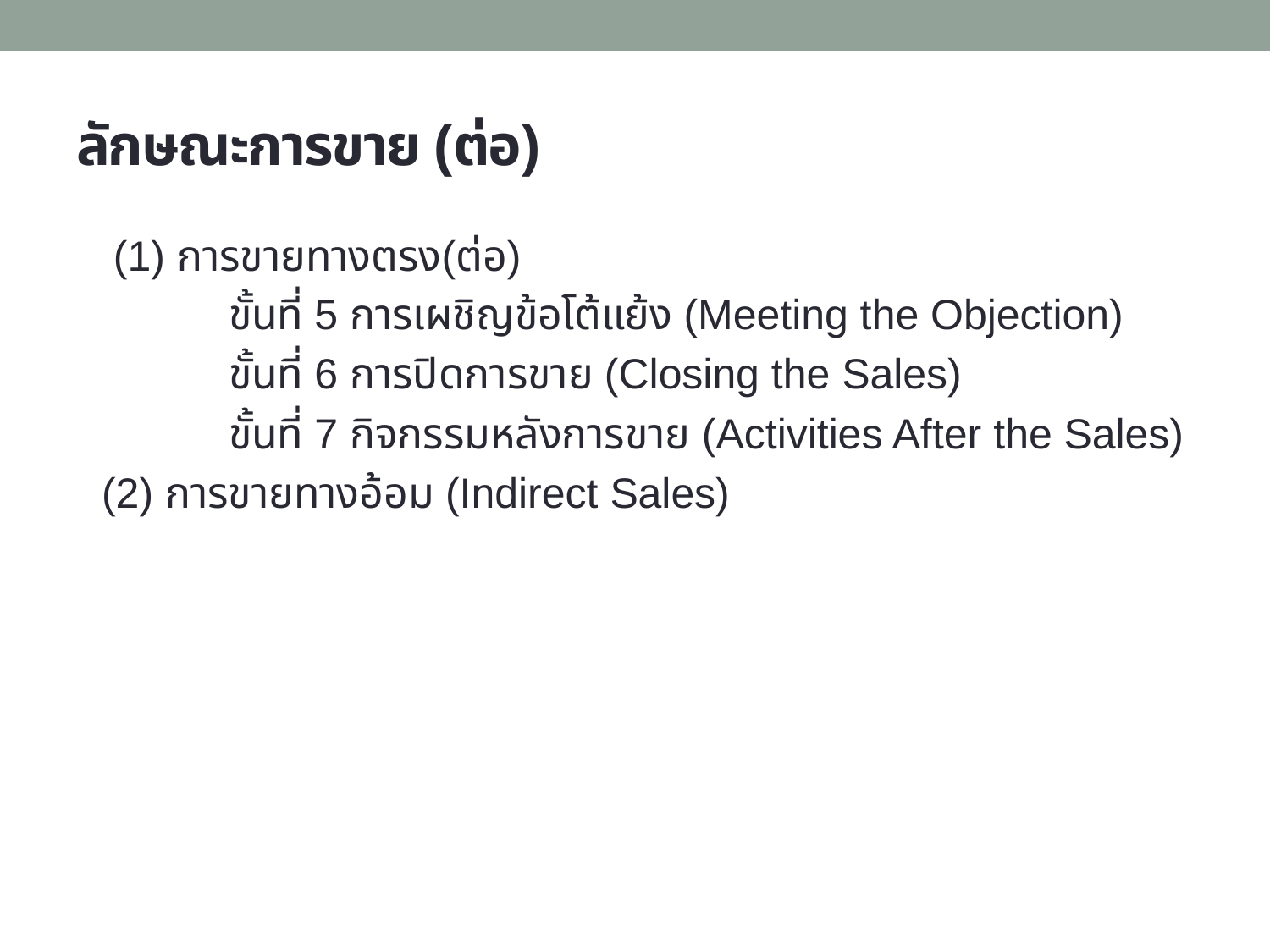

# ลักษณะการขาย (ต่อ)
	 (1) การขายทางตรง(ต่อ)
		ขั้นที่ 5 การเผชิญข้อโต้แย้ง (Meeting the Objection)
	 	ขั้นที่ 6 การปิดการขาย (Closing the Sales)
	 	ขั้นที่ 7 กิจกรรมหลังการขาย (Activities After the Sales)
 	(2) การขายทางอ้อม (Indirect Sales)